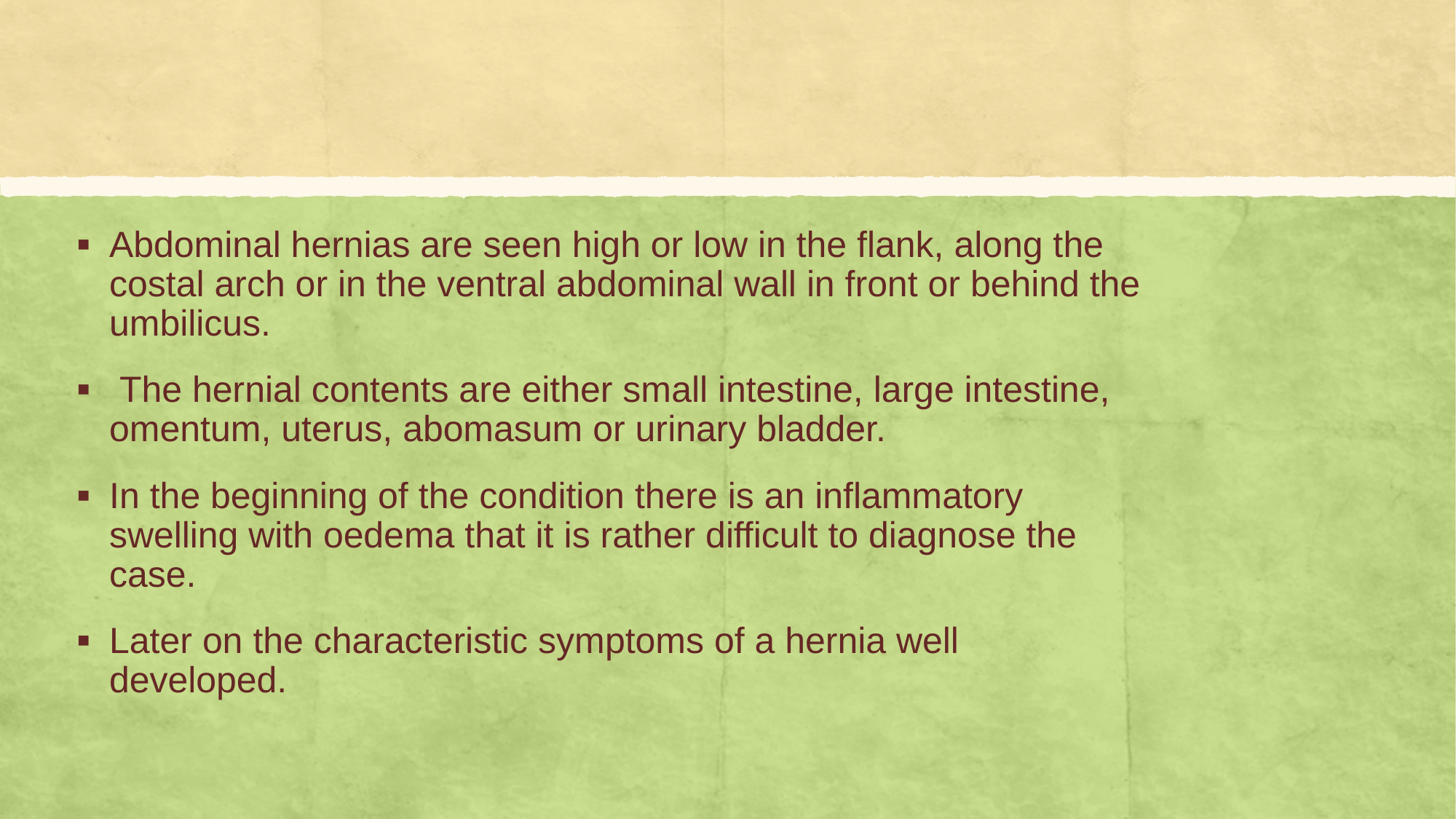

Abdominal hernias are seen high or low in the flank, along the costal arch or in the ventral abdominal wall in front or behind the umbilicus.
 The hernial contents are either small intestine, large intestine, omentum, uterus, abomasum or urinary bladder.
In the beginning of the condition there is an inflammatory swelling with oedema that it is rather difficult to diagnose the case.
Later on the characteristic symptoms of a hernia well developed.